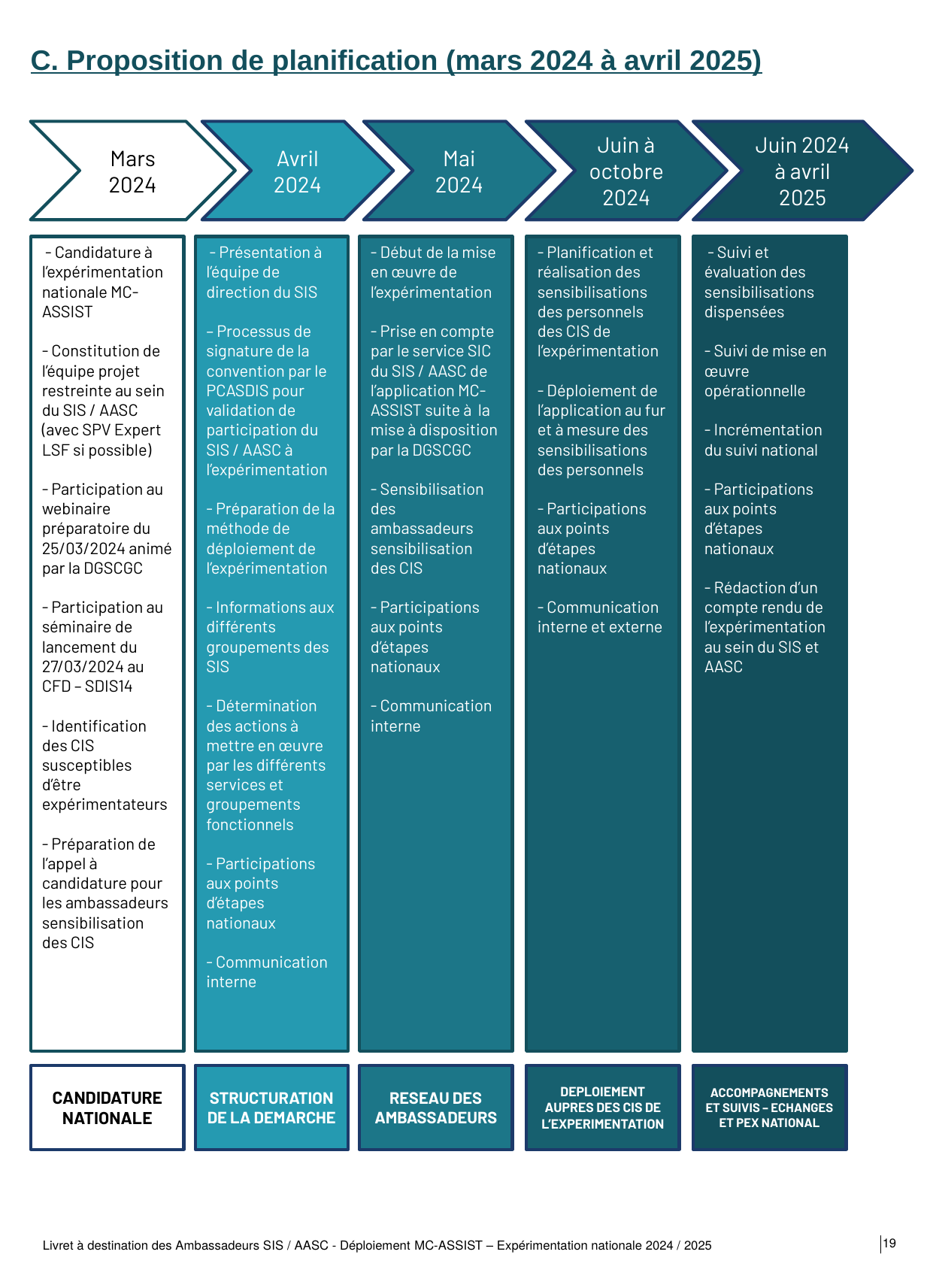

C. Proposition de planification (mars 2024 à avril 2025)
Juin 2024 à avril 2025
Mars 2024
Avril 2024
Mai 2024
Juin à octobre 2024
 - Candidature à l’expérimentation nationale MC-ASSIST

- Constitution de l’équipe projet restreinte au sein du SIS / AASC (avec SPV Expert LSF si possible)

- Participation au webinaire préparatoire du 25/03/2024 animé par la DGSCGC

- Participation au séminaire de lancement du 27/03/2024 au CFD – SDIS14

- Identification des CIS susceptibles d’être expérimentateurs

- Préparation de l’appel à candidature pour les ambassadeurs sensibilisation des CIS
 - Présentation à l’équipe de direction du SIS

– Processus de signature de la convention par le PCASDIS pour validation de participation du SIS / AASC à l’expérimentation

- Préparation de la méthode de déploiement de l’expérimentation

- Informations aux différents groupements des SIS

- Détermination des actions à mettre en œuvre par les différents services et groupements fonctionnels

- Participations aux points d’étapes nationaux

- Communication interne
- Début de la mise en œuvre de l’expérimentation

- Prise en compte par le service SIC du SIS / AASC de l’application MC-ASSIST suite à  la mise à disposition par la DGSCGC

- Sensibilisation des ambassadeurs sensibilisation des CIS

- Participations aux points d’étapes nationaux

- Communication interne
- Planification et réalisation des sensibilisations des personnels des CIS de l’expérimentation

- Déploiement de l’application au fur et à mesure des sensibilisations des personnels

- Participations aux points d’étapes nationaux

- Communication interne et externe
 - Suivi et évaluation des sensibilisations dispensées

- Suivi de mise en œuvre opérationnelle

- Incrémentation du suivi national

- Participations aux points d’étapes nationaux

- Rédaction d’un compte rendu de l’expérimentation au sein du SIS et AASC
ACCOMPAGNEMENTS ET SUIVIS – ECHANGES ET PEX NATIONAL
DEPLOIEMENT AUPRES DES CIS DE L’EXPERIMENTATION
RESEAU DES AMBASSADEURS
STRUCTURATION DE LA DEMARCHE
CANDIDATURE NATIONALE